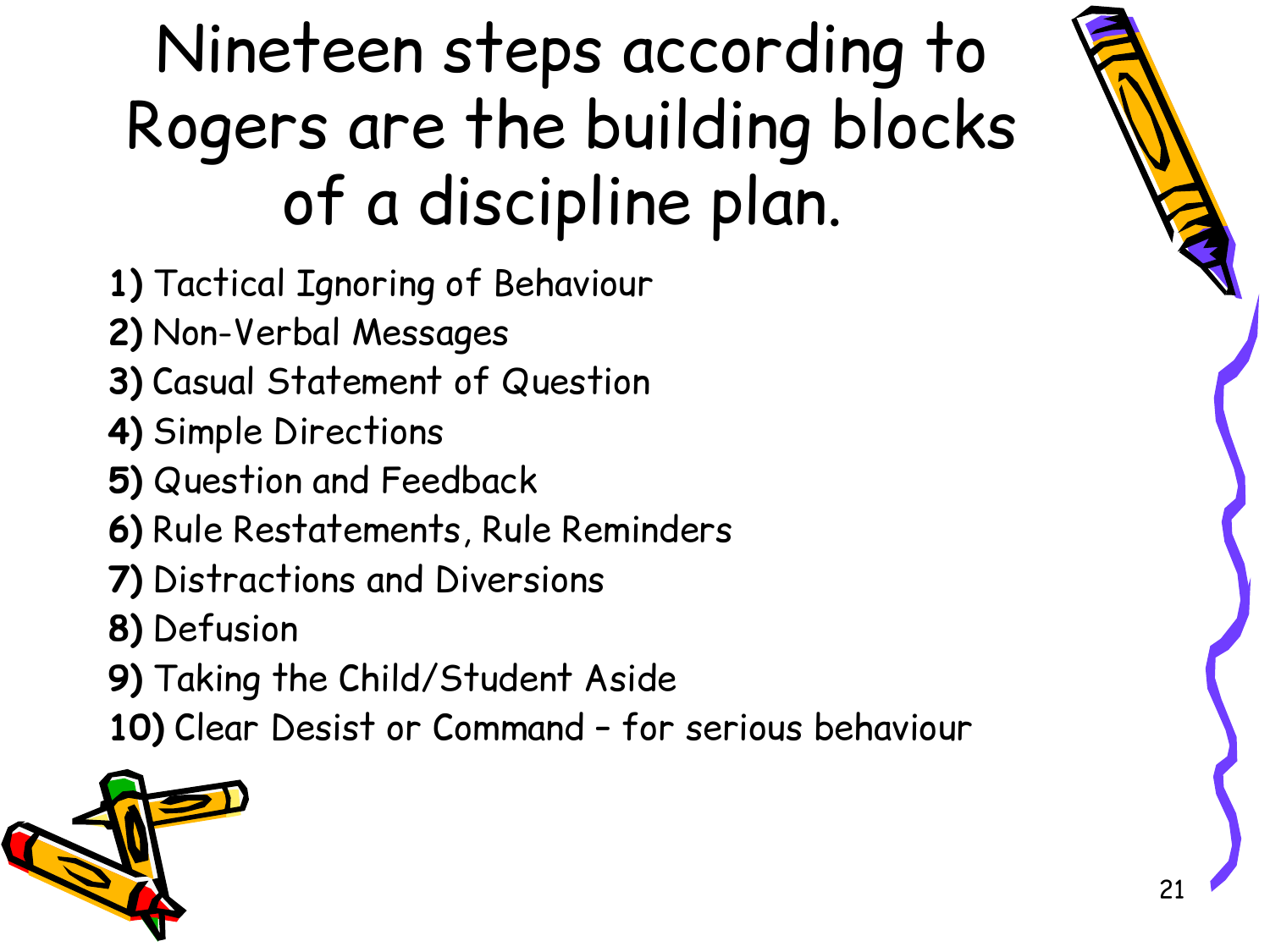

# Nineteen steps according to Rogers are the building blocks of a discipline plan.
1) Tactical Ignoring of Behaviour
2) Non-Verbal Messages
3) Casual Statement of Question
4) Simple Directions
5) Question and Feedback
6) Rule Restatements, Rule Reminders
7) Distractions and Diversions
8) Defusion
9) Taking the Child/Student Aside
10) Clear Desist or Command – for serious behaviour
21